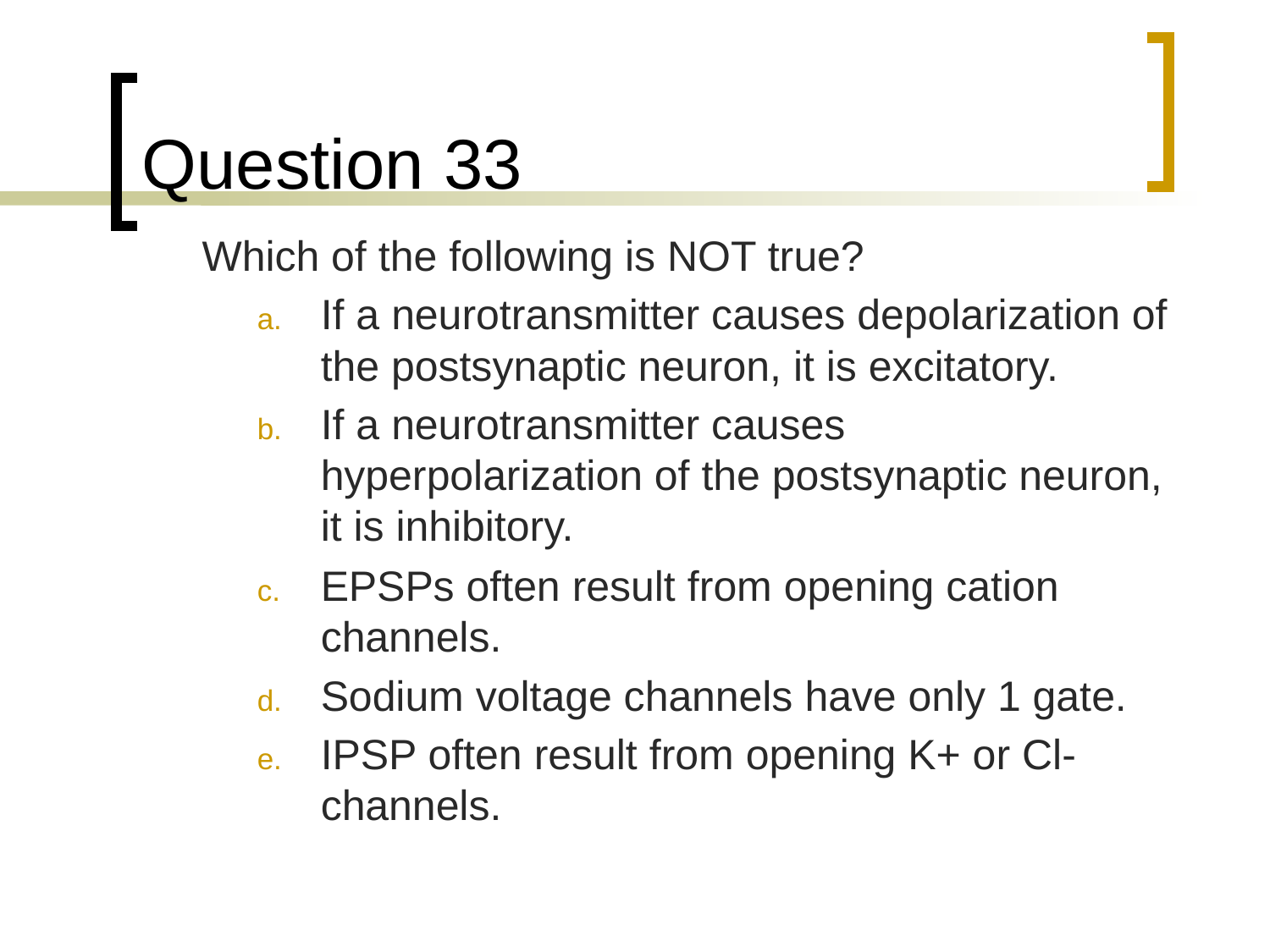

# Question 33
	Which of the following is NOT true?
If a neurotransmitter causes depolarization of the postsynaptic neuron, it is excitatory.
If a neurotransmitter causes hyperpolarization of the postsynaptic neuron, it is inhibitory.
EPSPs often result from opening cation channels.
Sodium voltage channels have only 1 gate.
IPSP often result from opening K+ or Cl- channels.